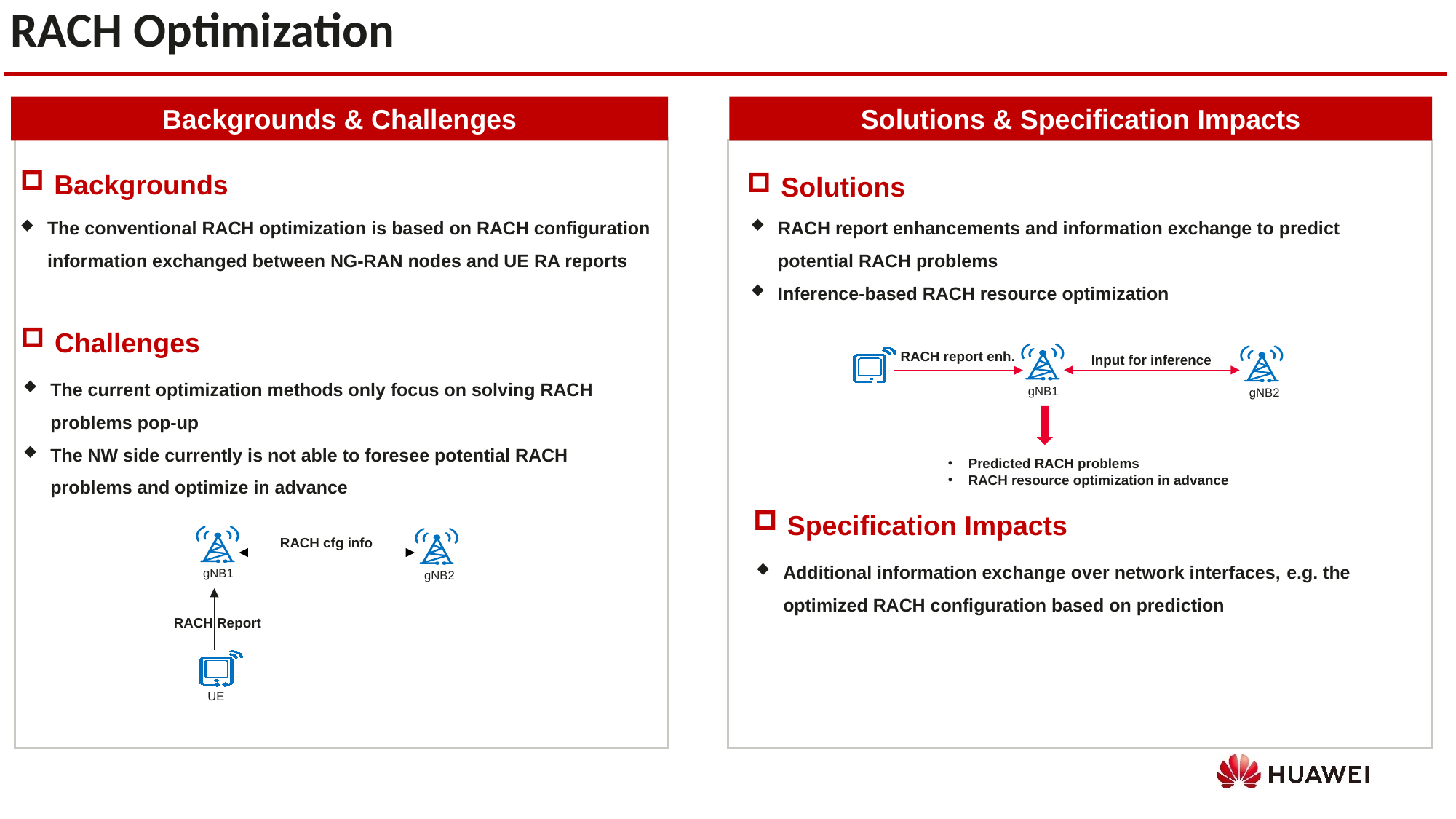

RACH Optimization
Solutions & Specification Impacts

Backgrounds & Challenges

Backgrounds
Solutions
The conventional RACH optimization is based on RACH configuration information exchanged between NG-RAN nodes and UE RA reports
Challenges
The current optimization methods only focus on solving RACH problems pop-up
The NW side currently is not able to foresee potential RACH problems and optimize in advance
RACH report enhancements and information exchange to predict potential RACH problems
Inference-based RACH resource optimization

Input for inference

RACH report enh.

gNB1
gNB2

Predicted RACH problems
RACH resource optimization in advance
Specification Impacts

RACH cfg info

Additional information exchange over network interfaces, e.g. the optimized RACH configuration based on prediction
gNB1
gNB2
RACH Report

UE